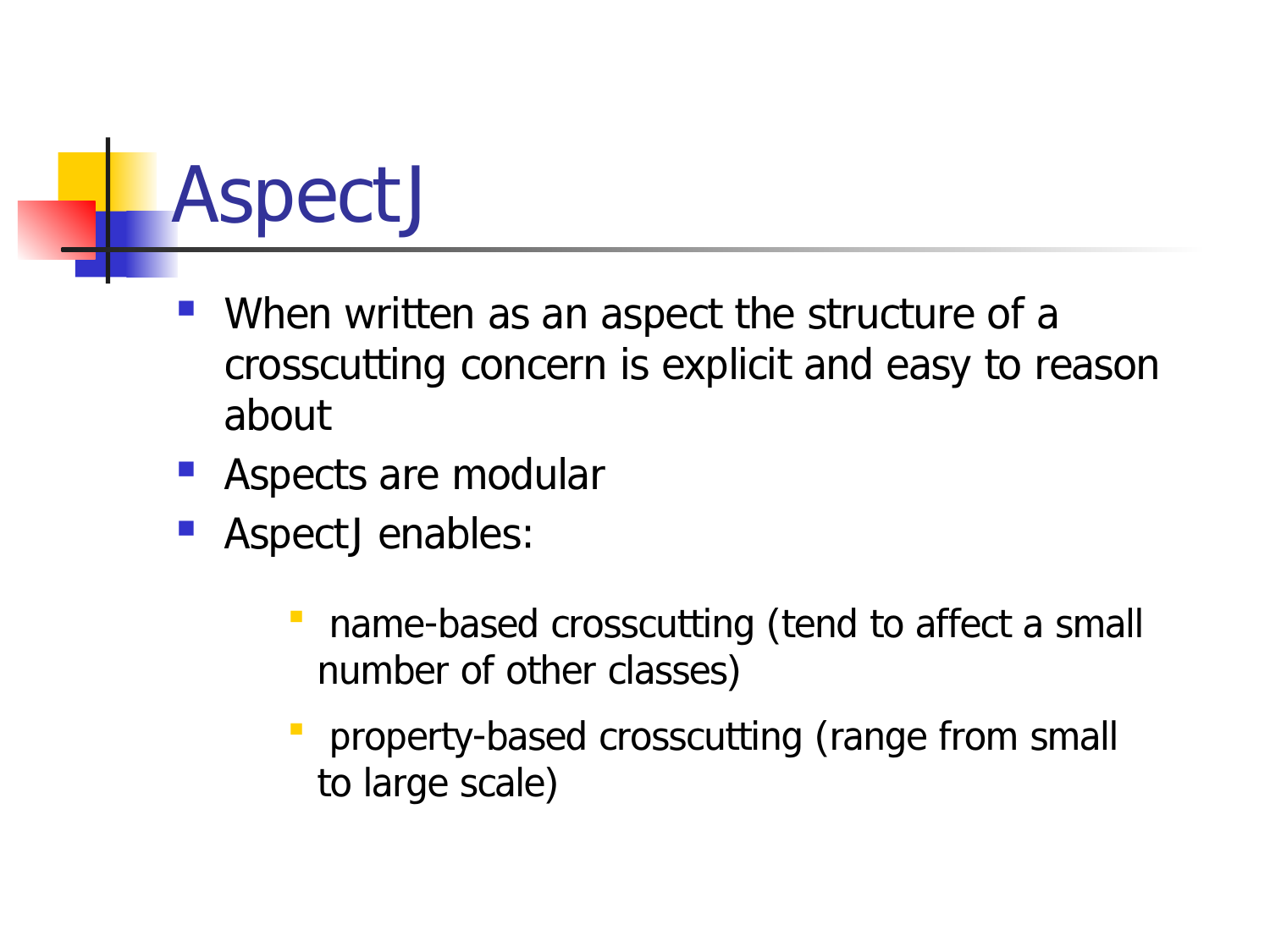

# AspectJ
When written as an aspect the structure of a crosscutting concern is explicit and easy to reason about
Aspects are modular
AspectJ enables:
 name-based crosscutting (tend to affect a small number of other classes)
 property-based crosscutting (range from small to large scale)